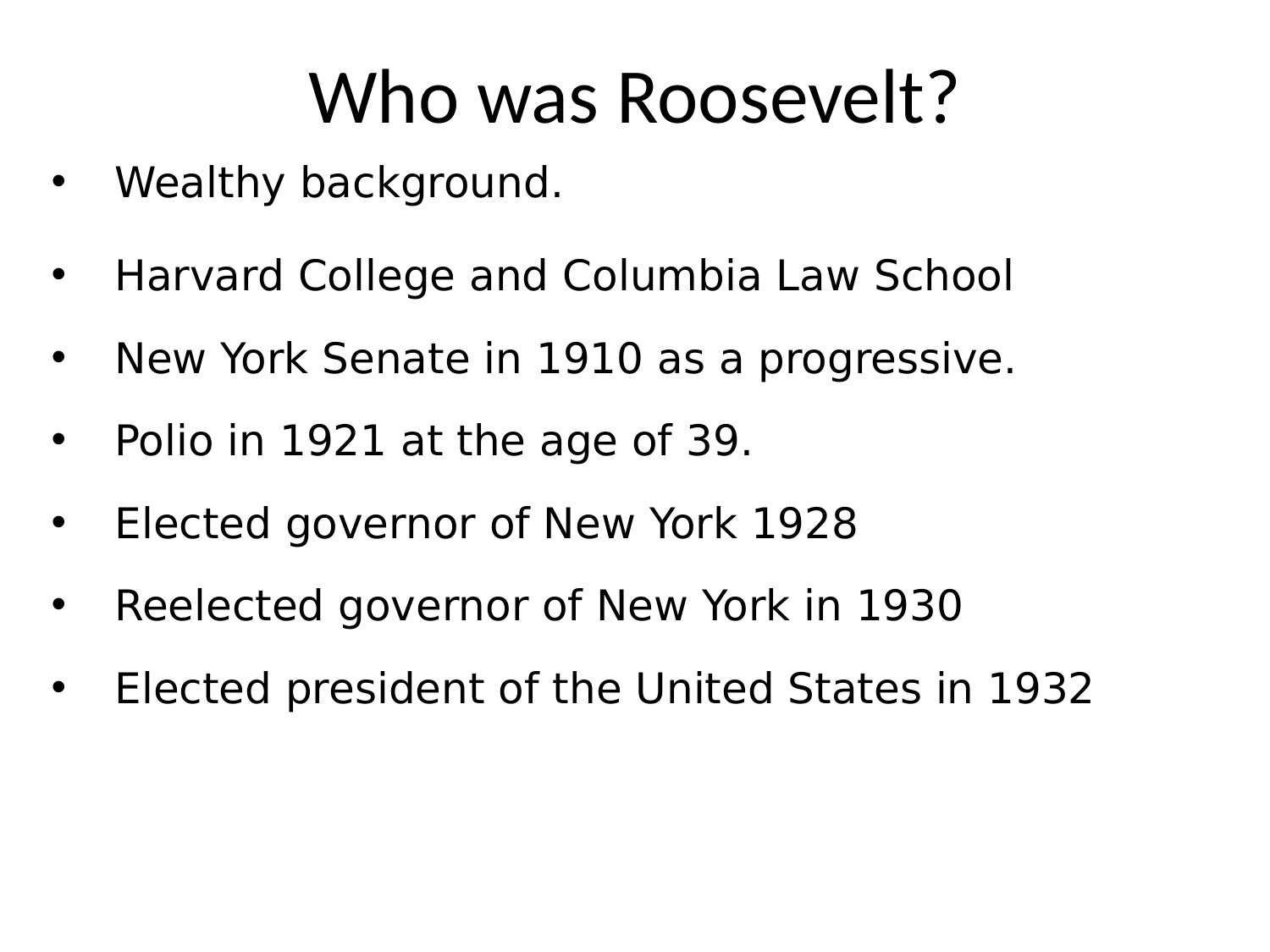

# Who was Roosevelt?
Wealthy background.
Harvard College and Columbia Law School
New York Senate in 1910 as a progressive.
Polio in 1921 at the age of 39.
Elected governor of New York 1928
Reelected governor of New York in 1930
Elected president of the United States in 1932